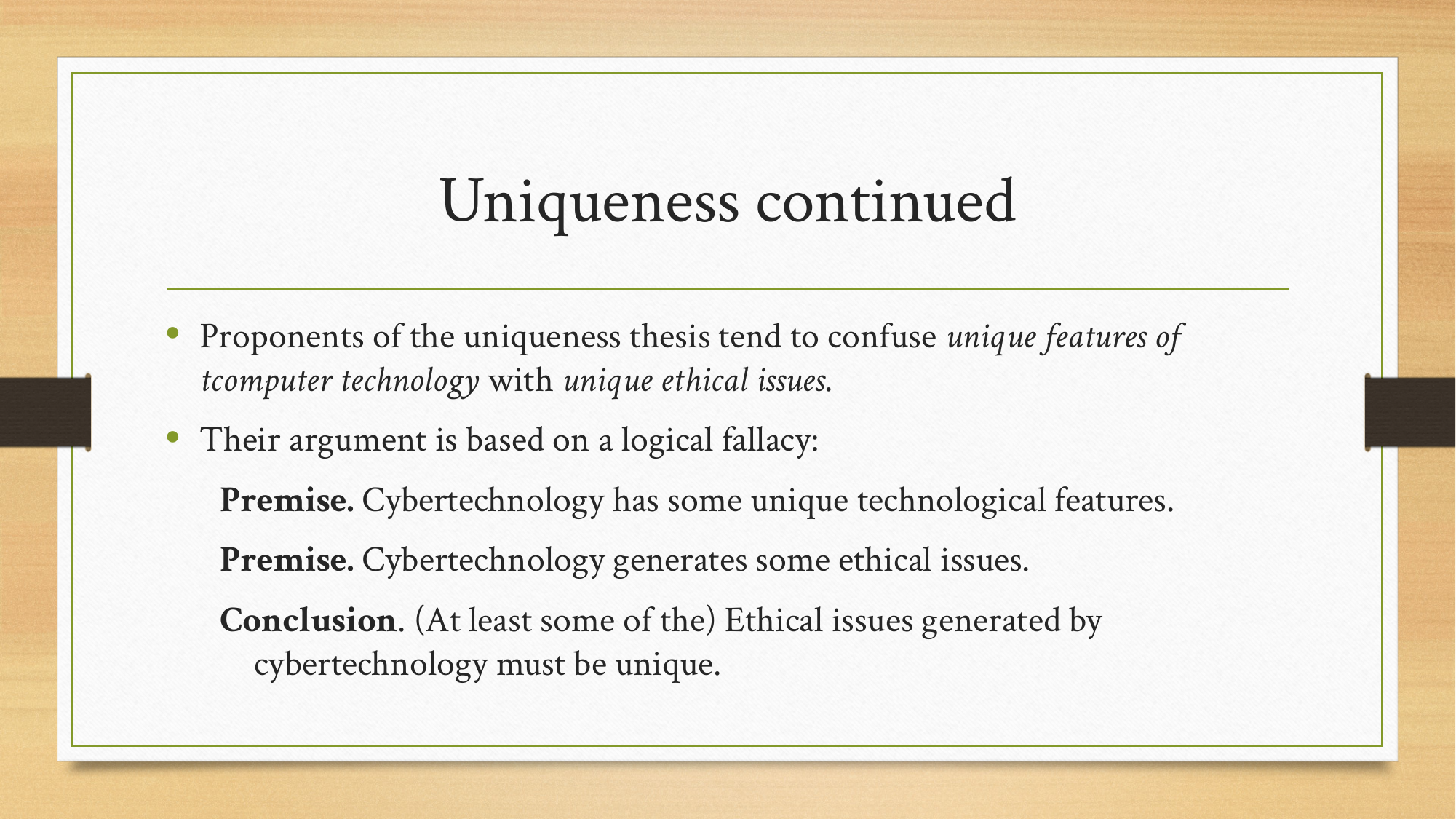

# Uniqueness continued
Proponents of the uniqueness thesis tend to confuse unique features of tcomputer technology with unique ethical issues.
Their argument is based on a logical fallacy:
Premise. Cybertechnology has some unique technological features.
Premise. Cybertechnology generates some ethical issues.
Conclusion. (At least some of the) Ethical issues generated by cybertechnology must be unique.